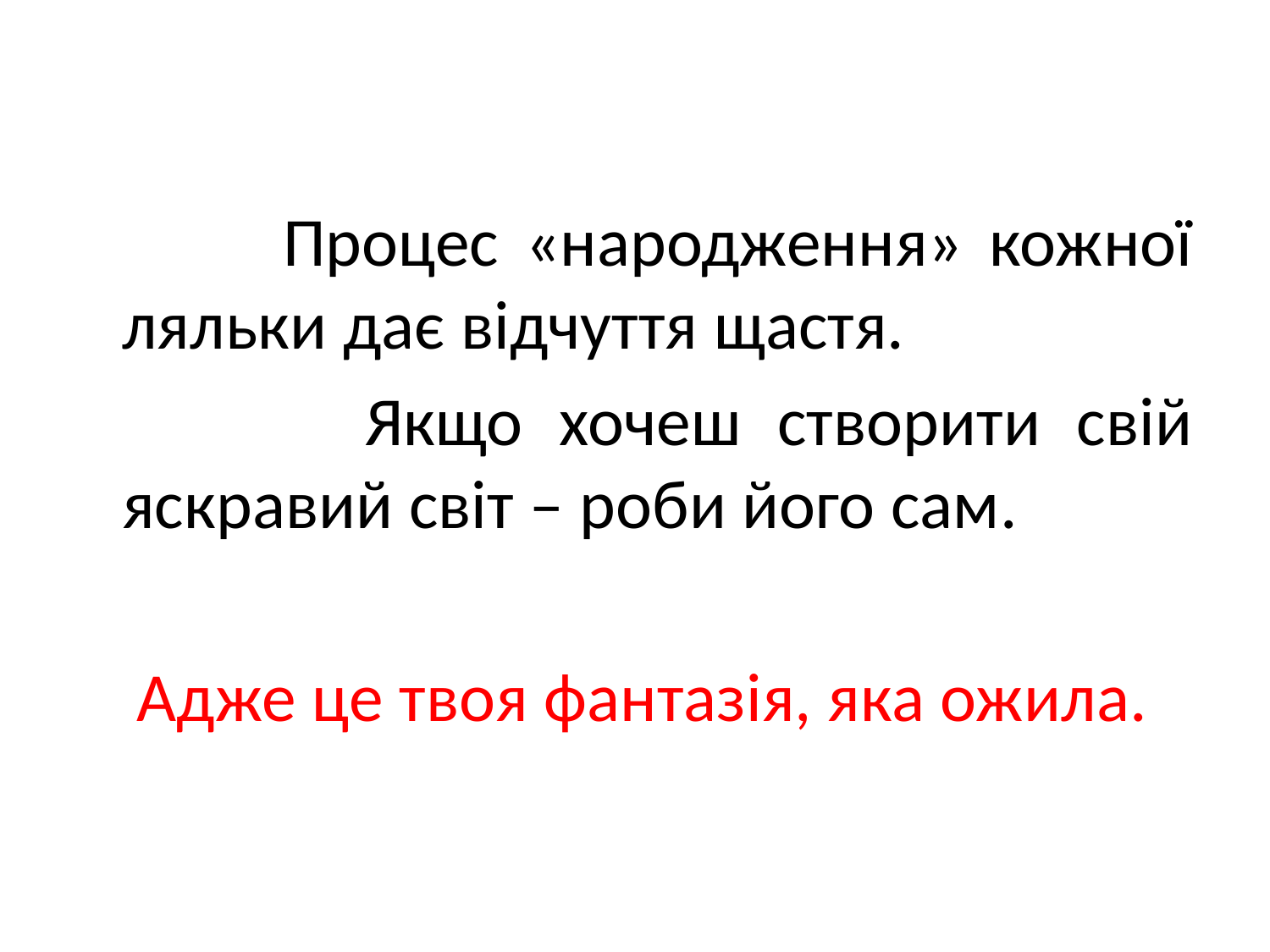

Процес «народження» кожної ляльки дає відчуття щастя.
        Якщо хочеш створити свій яскравий світ – роби його сам.

 Адже це твоя фантазія, яка ожила.